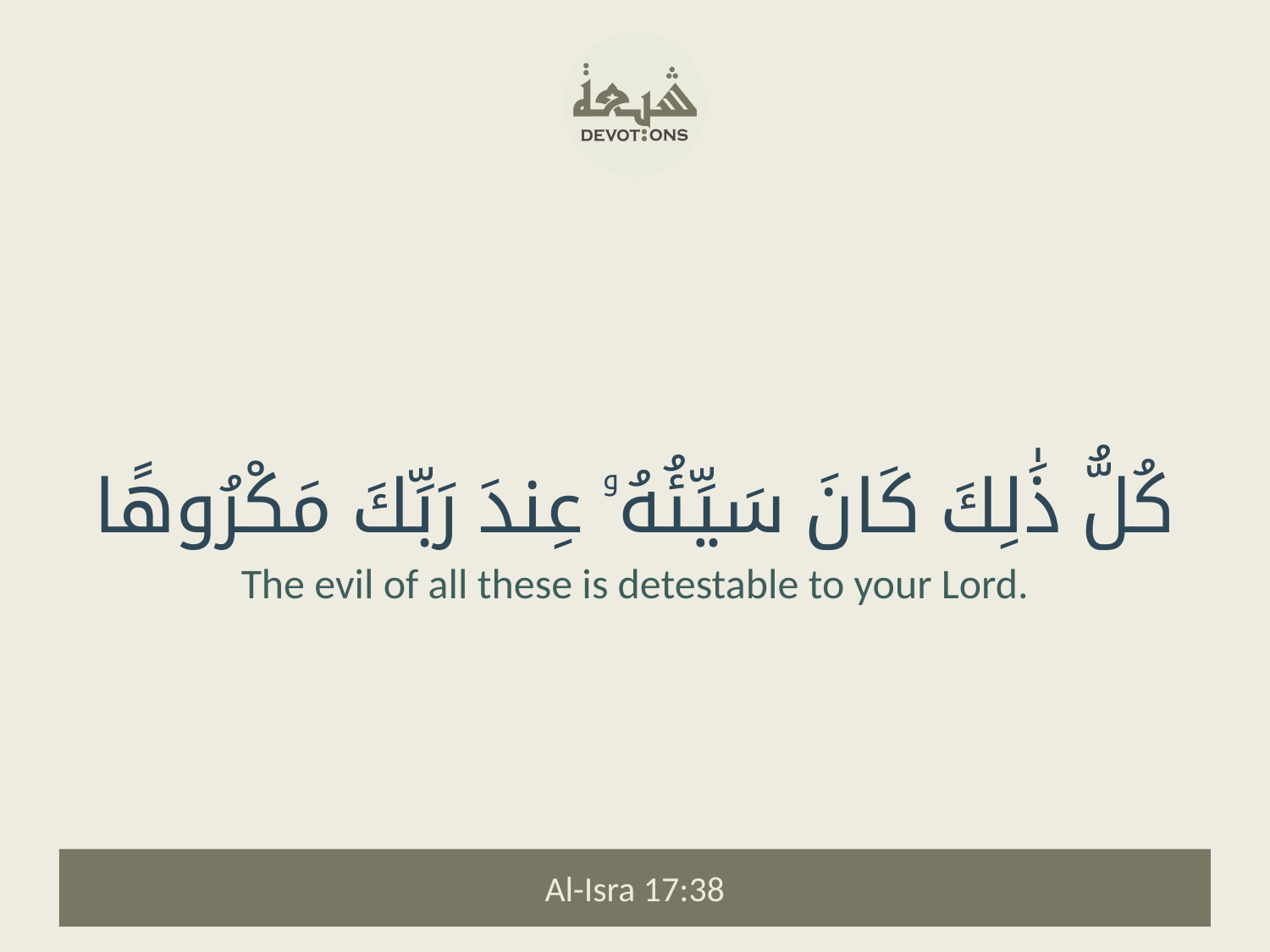

كُلُّ ذَٰلِكَ كَانَ سَيِّئُهُۥ عِندَ رَبِّكَ مَكْرُوهًا
The evil of all these is detestable to your Lord.
Al-Isra 17:38